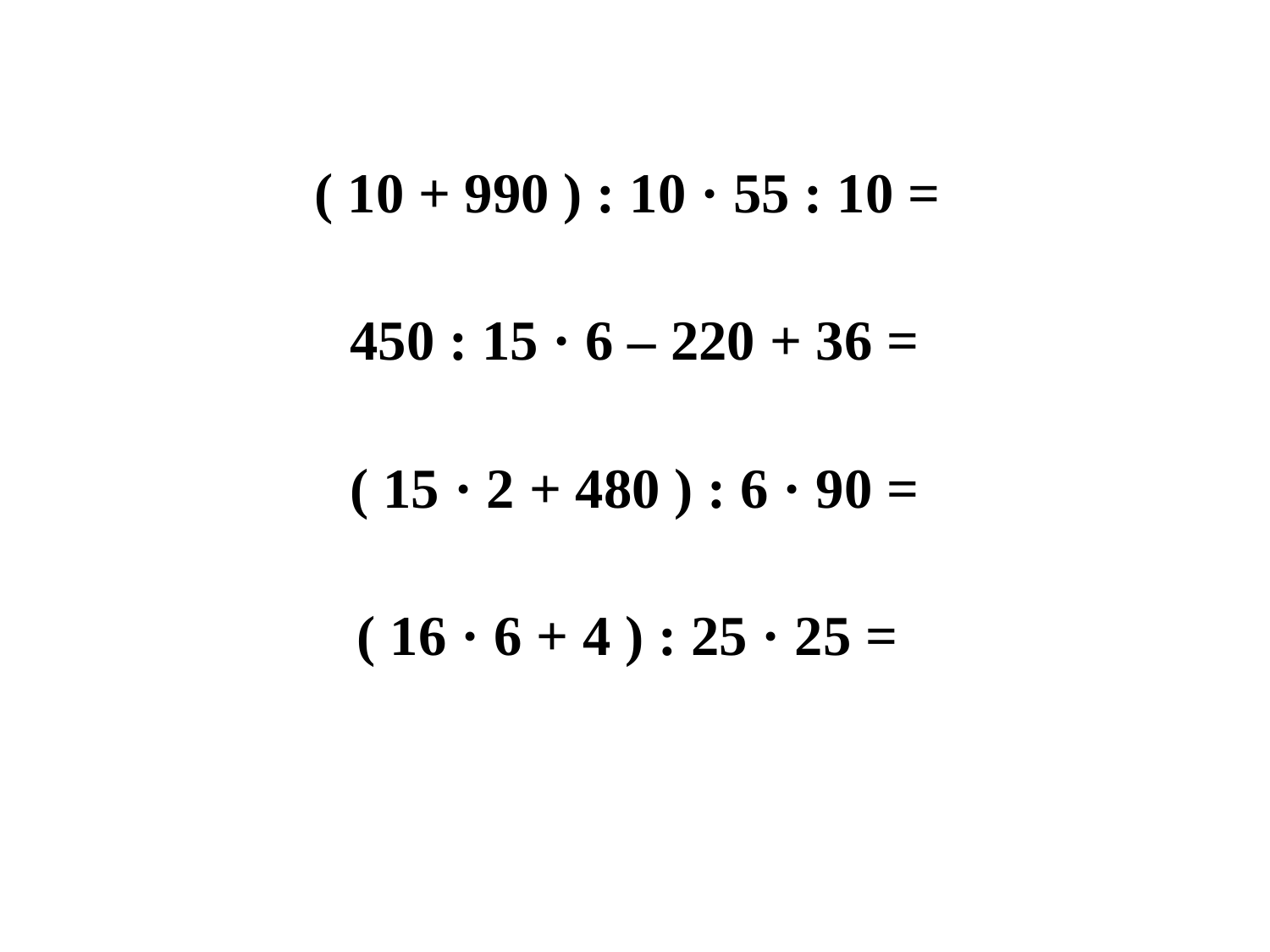

| ( 10 + 990 ) : 10 · 55 : 10 = |
| --- |
| 450 : 15 · 6 – 220 + 36 = |
| ( 15 · 2 + 480 ) : 6 · 90 = |
| ( 16 · 6 + 4 ) : 25 · 25 = |